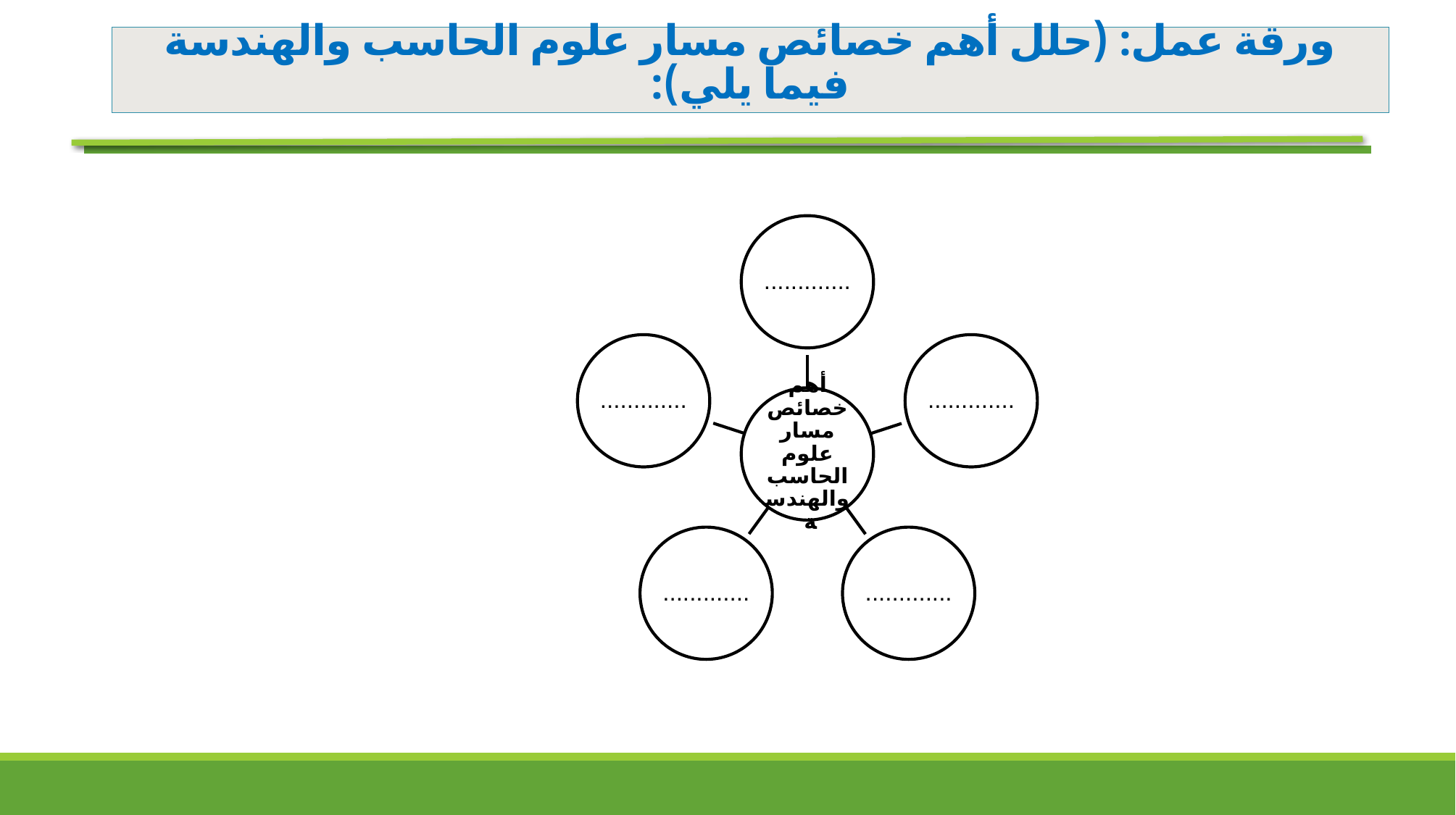

# ورقة عمل: (حلل أهم خصائص مسار علوم الحاسب والهندسة فيما يلي):
أهم خصائص مسار علوم الحاسب والهندسة

.............

.............

.............

.............

.............